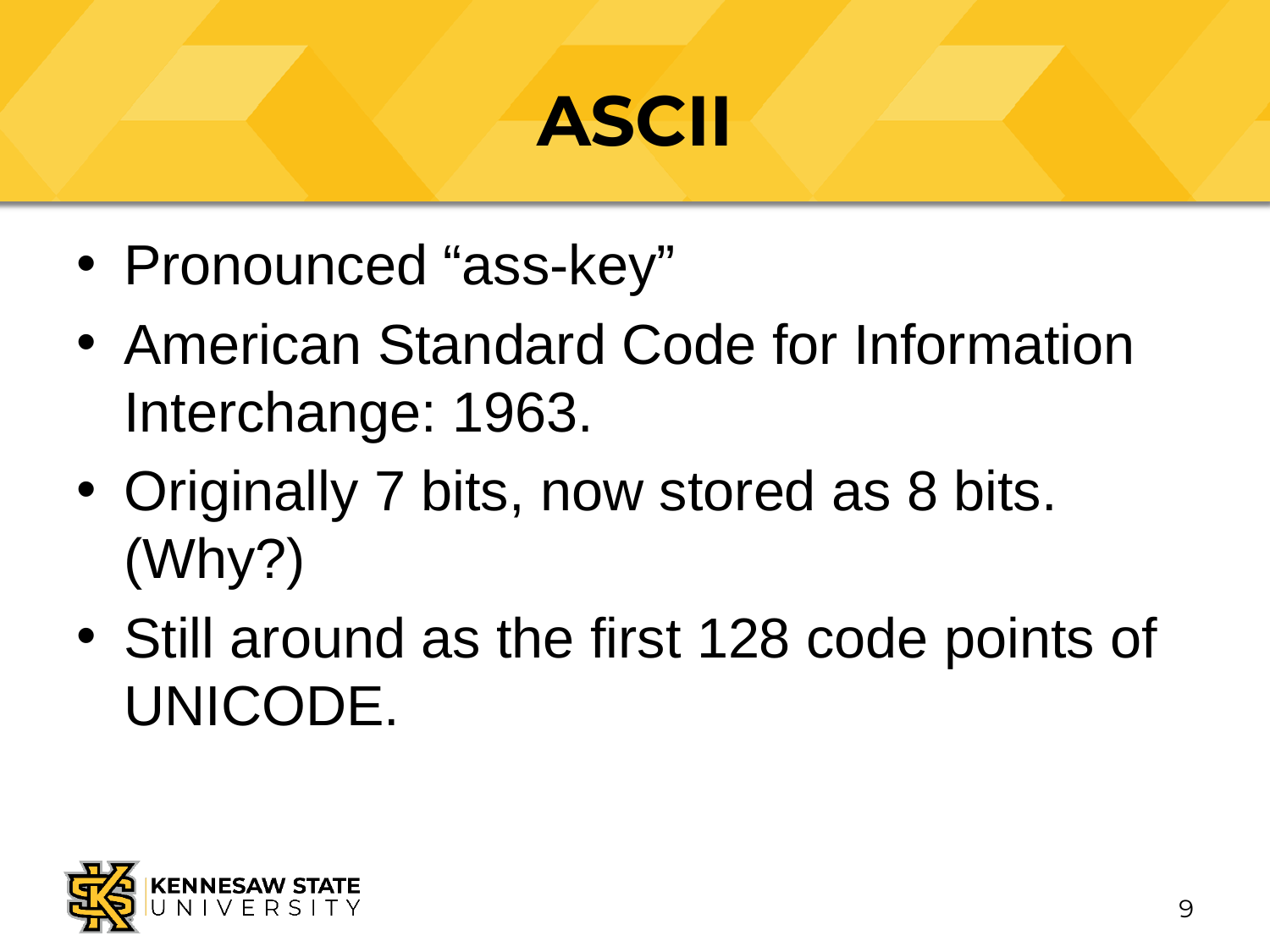

# ASCII
Pronounced “ass-key”
American Standard Code for Information Interchange: 1963.
Originally 7 bits, now stored as 8 bits.  (Why?)
Still around as the first 128 code points of UNICODE.
9